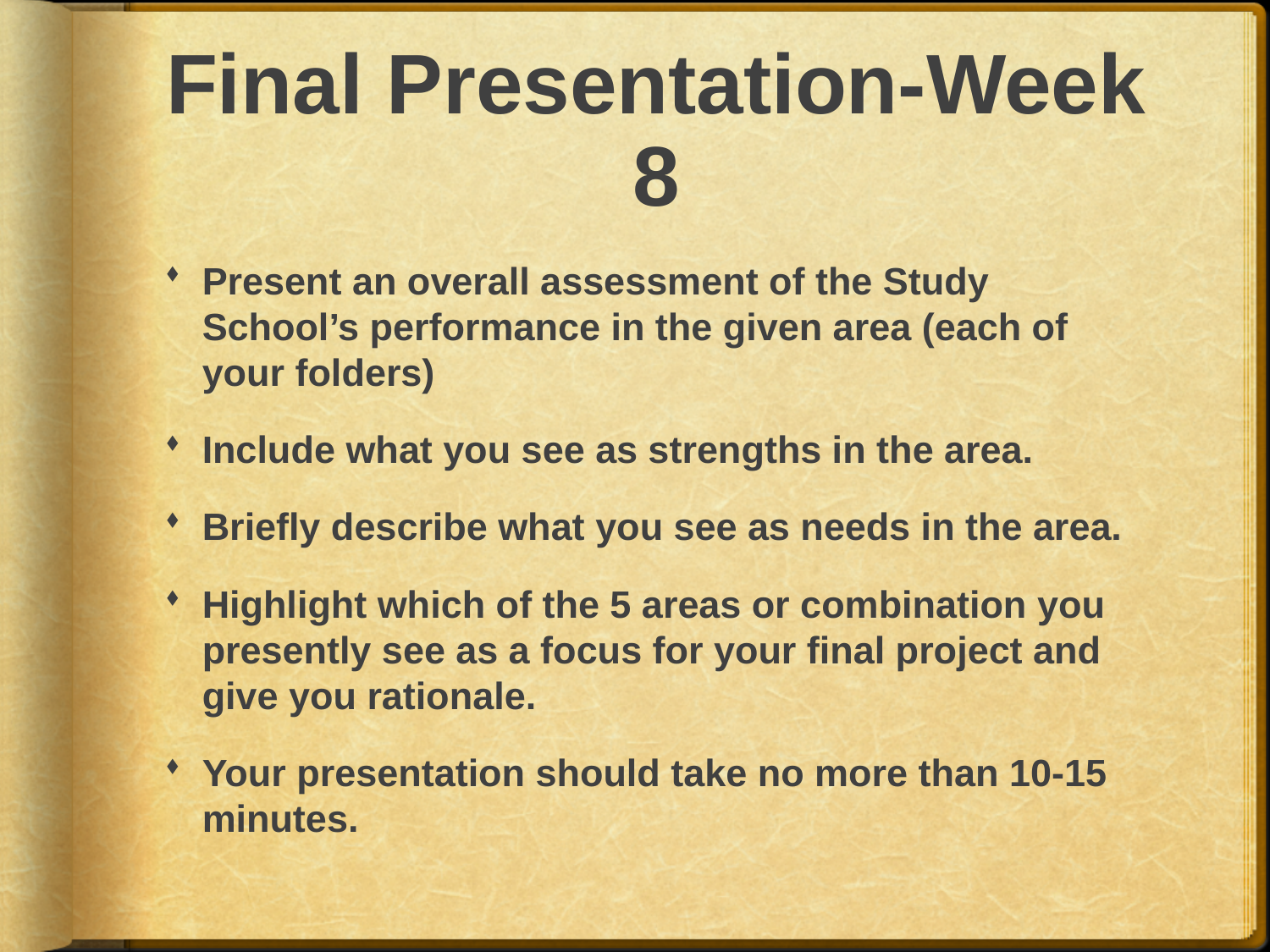

# Final Presentation-Week 8
Present an overall assessment of the Study School’s performance in the given area (each of your folders)
Include what you see as strengths in the area.
Briefly describe what you see as needs in the area.
Highlight which of the 5 areas or combination you presently see as a focus for your final project and give you rationale.
Your presentation should take no more than 10-15 minutes.